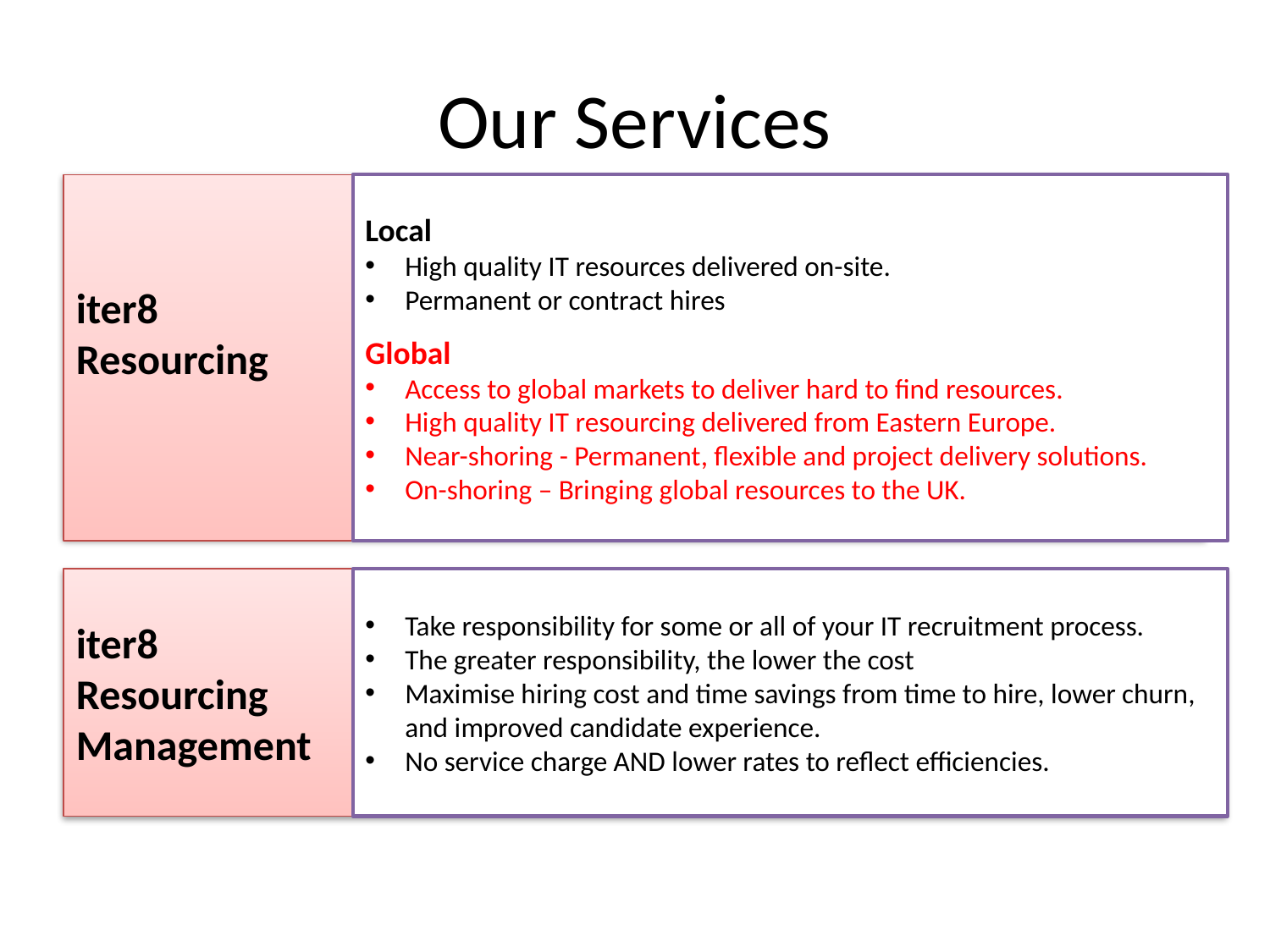

# Our Services
iter8
Resourcing

Local
High quality IT resources delivered on-site.
Permanent or contract hires

Global
Access to global markets to deliver hard to find resources.
High quality IT resourcing delivered from Eastern Europe.
Near-shoring - Permanent, flexible and project delivery solutions.
On-shoring – Bringing global resources to the UK.
Take responsibility for some or all of your IT recruitment process.
The greater responsibility, the lower the cost
Maximise hiring cost and time savings from time to hire, lower churn, and improved candidate experience.
No service charge AND lower rates to reflect efficiencies.
iter8
Resourcing
Management